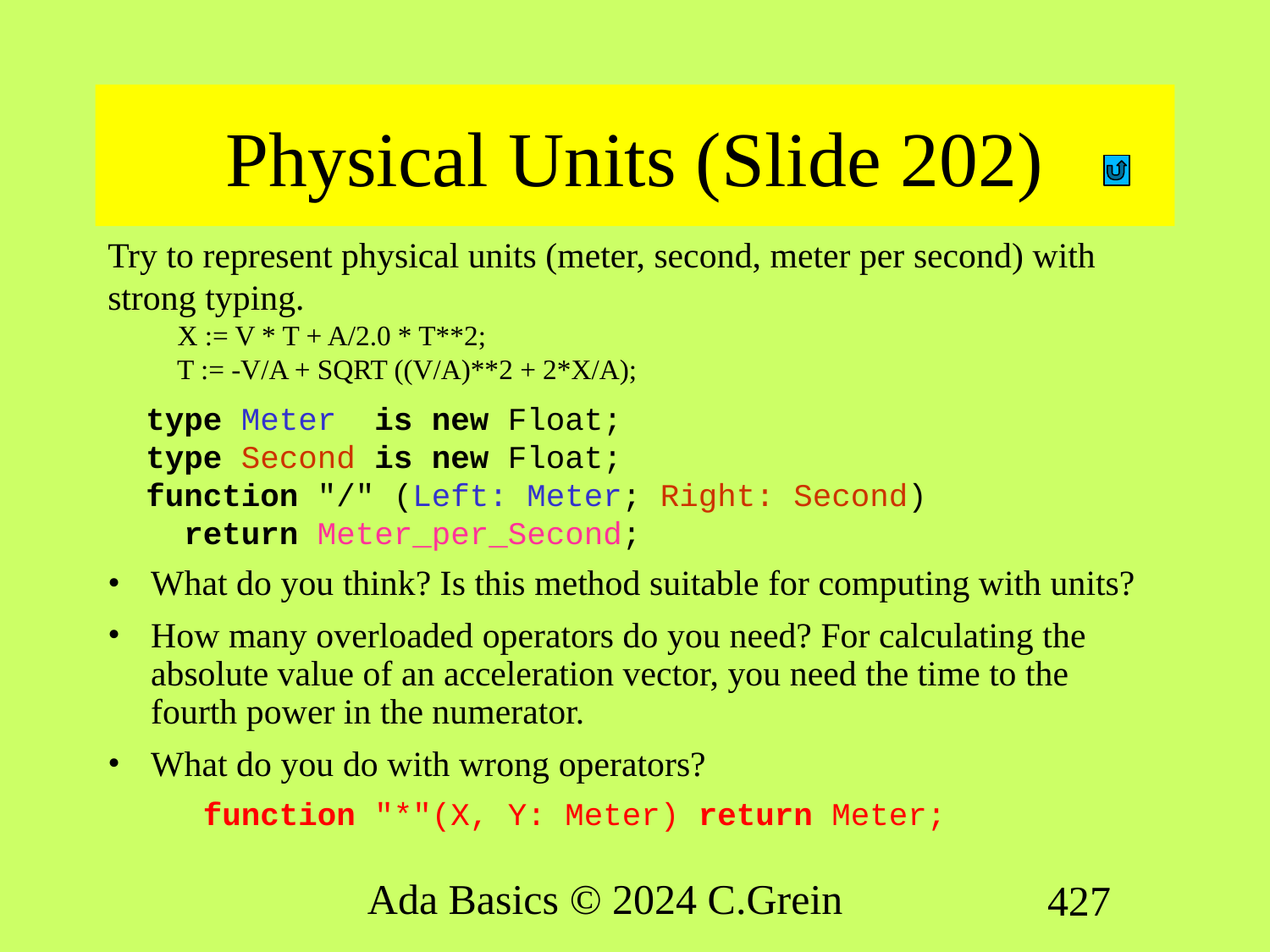

# Physical Units (Slide 202)

Try to represent physical units (meter, second, meter per second) with strong typing.
          X := V * T + A/2.0 * T**2;
          T := -V/A + SQRT ((V/A)**2 + 2*X/A);
  type Meter  is new Float;
  type Second is new Float;
  function "/" (Left: Meter; Right: Second)
    return Meter_per_Second;
What do you think? Is this method suitable for computing with units?
How many overloaded operators do you need? For calculating the absolute value of an acceleration vector, you need the time to the fourth power in the numerator.
What do you do with wrong operators?
     function "*"(X, Y: Meter) return Meter;
Ada Basics © 2024 C.Grein
427